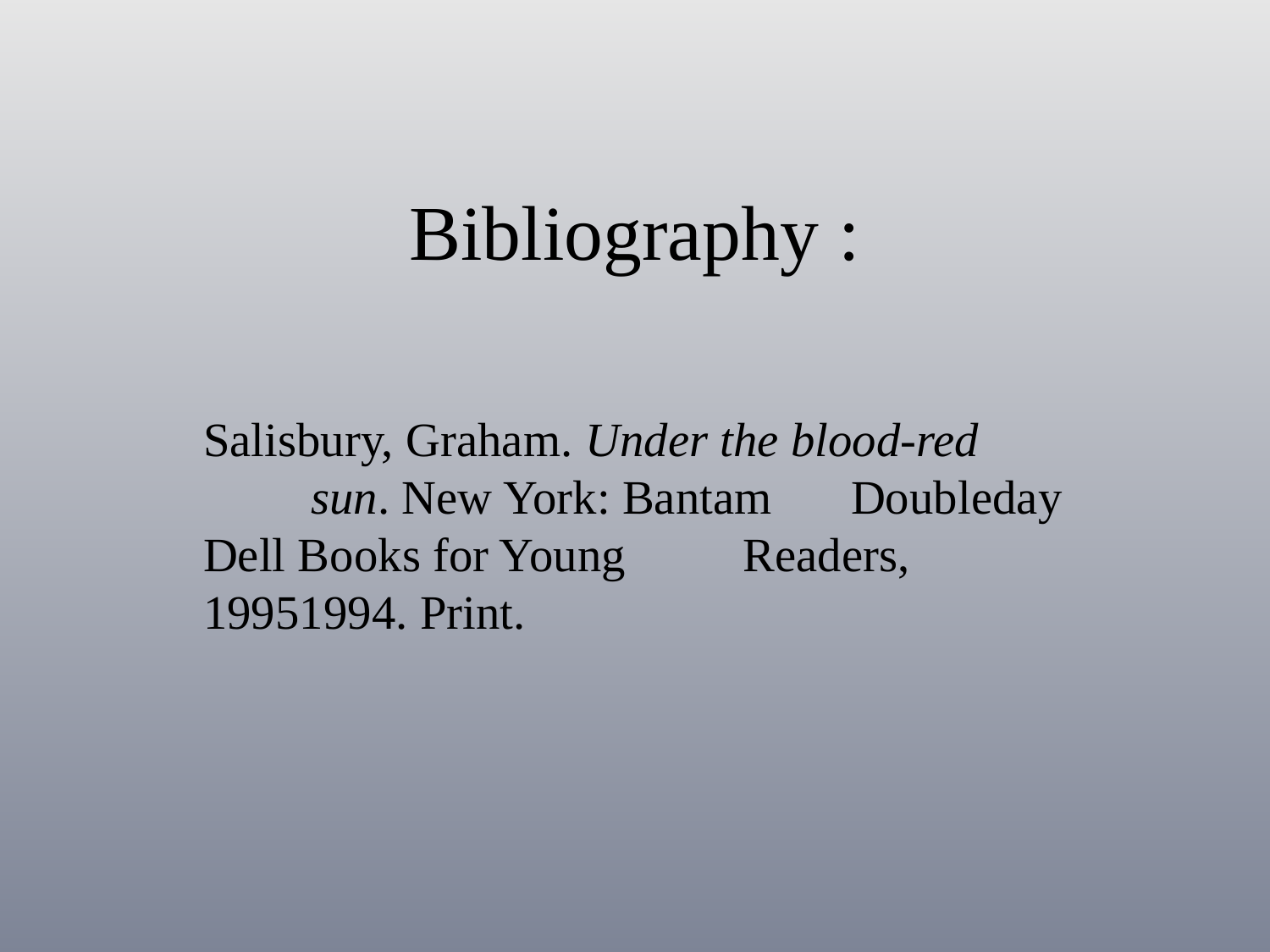

# Bibliography :
Salisbury, Graham. Under the blood-red 	sun. New York: Bantam 	Doubleday Dell Books for Young 	Readers, 19951994. Print.